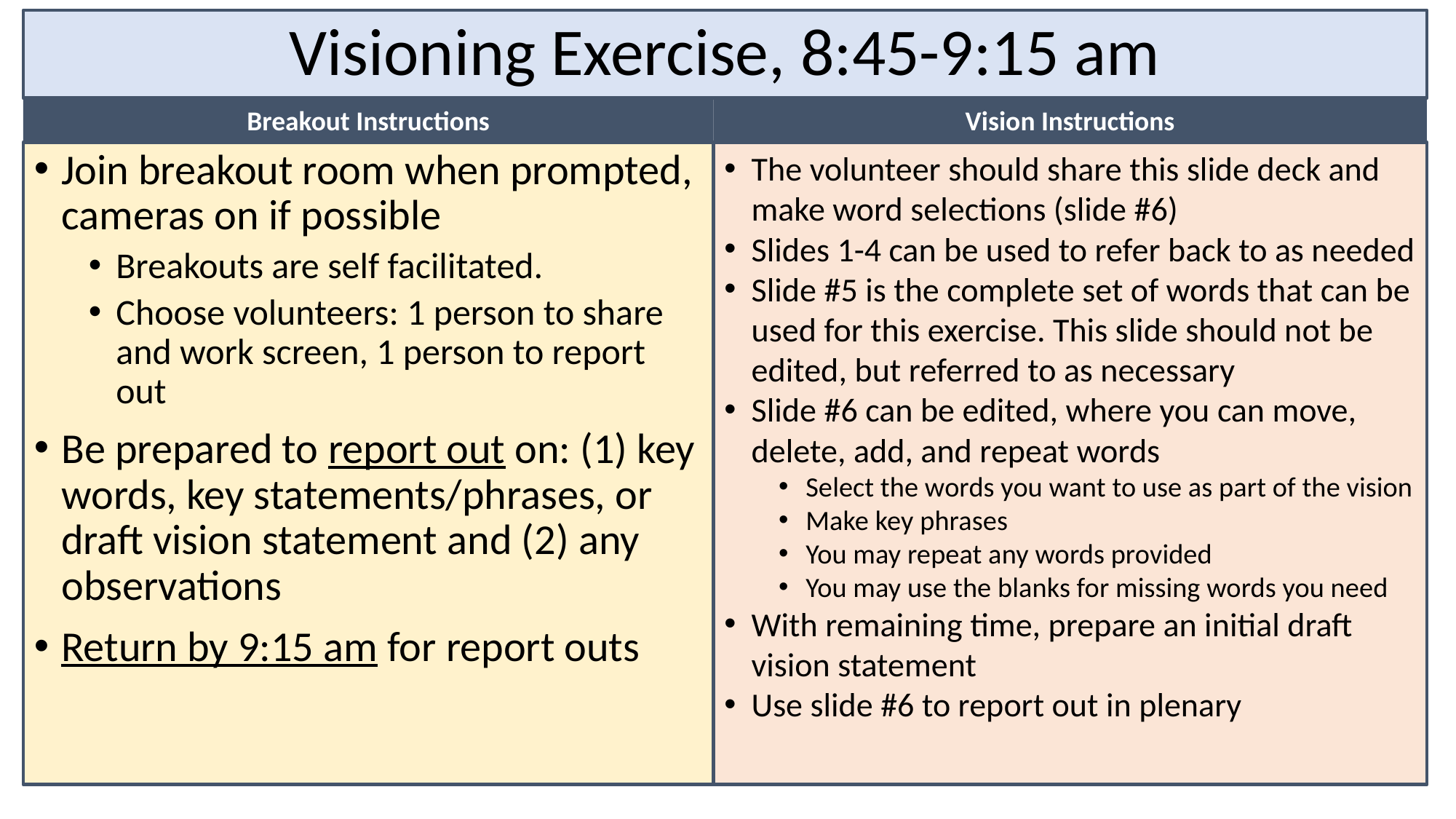

# Visioning Exercise, 8:45-9:15 am
Breakout Instructions
Vision Instructions
Join breakout room when prompted, cameras on if possible
Breakouts are self facilitated.
Choose volunteers: 1 person to share and work screen, 1 person to report out
Be prepared to report out on: (1) key words, key statements/phrases, or draft vision statement and (2) any observations
Return by 9:15 am for report outs
The volunteer should share this slide deck and make word selections (slide #6)
Slides 1-4 can be used to refer back to as needed
Slide #5 is the complete set of words that can be used for this exercise. This slide should not be edited, but referred to as necessary
Slide #6 can be edited, where you can move, delete, add, and repeat words
Select the words you want to use as part of the vision
Make key phrases
You may repeat any words provided
You may use the blanks for missing words you need
With remaining time, prepare an initial draft vision statement
Use slide #6 to report out in plenary